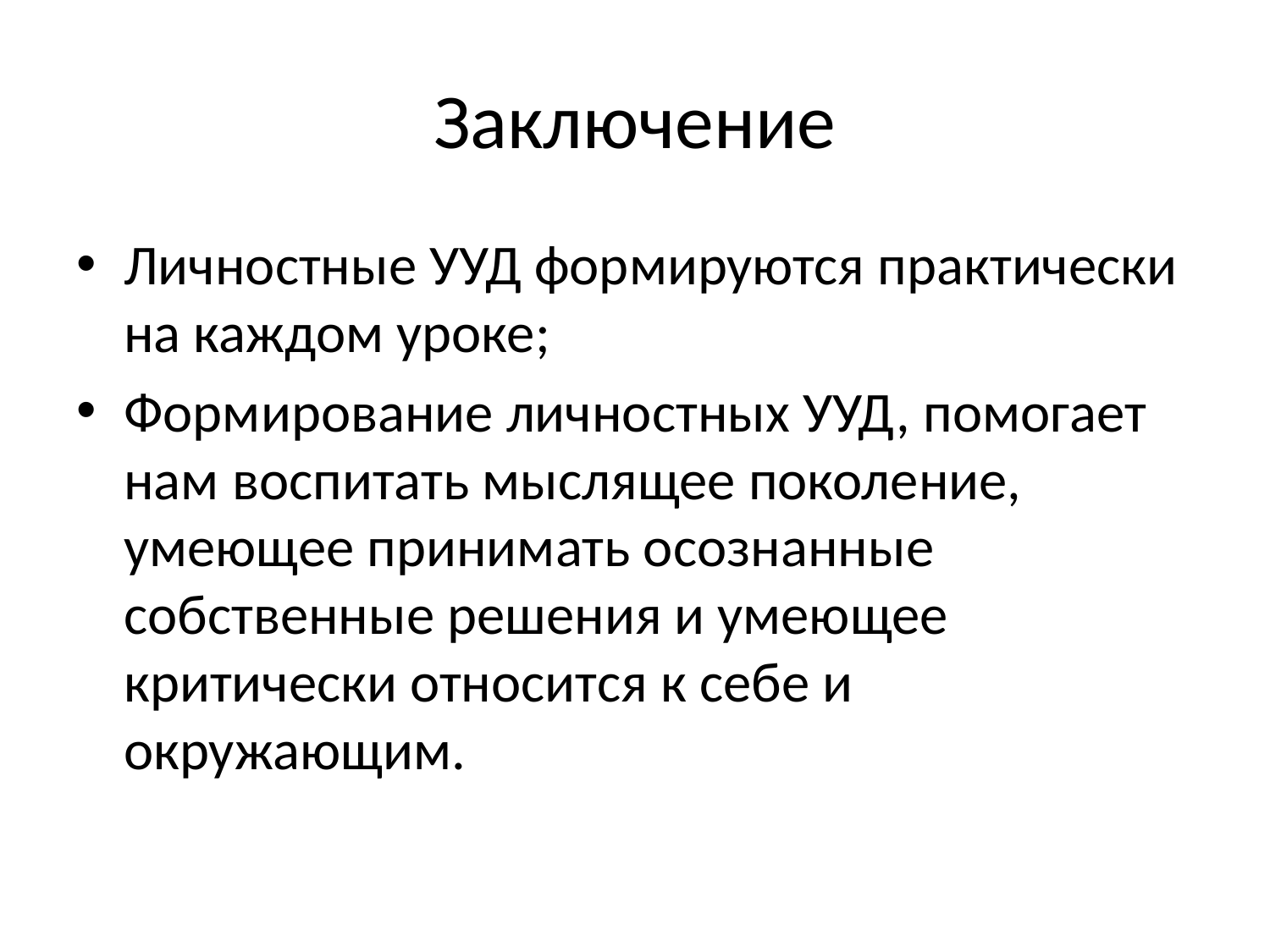

# Заключение
Личностные УУД формируются практически на каждом уроке;
Формирование личностных УУД, помогает нам воспитать мыслящее поколение, умеющее принимать осознанные собственные решения и умеющее критически относится к себе и окружающим.